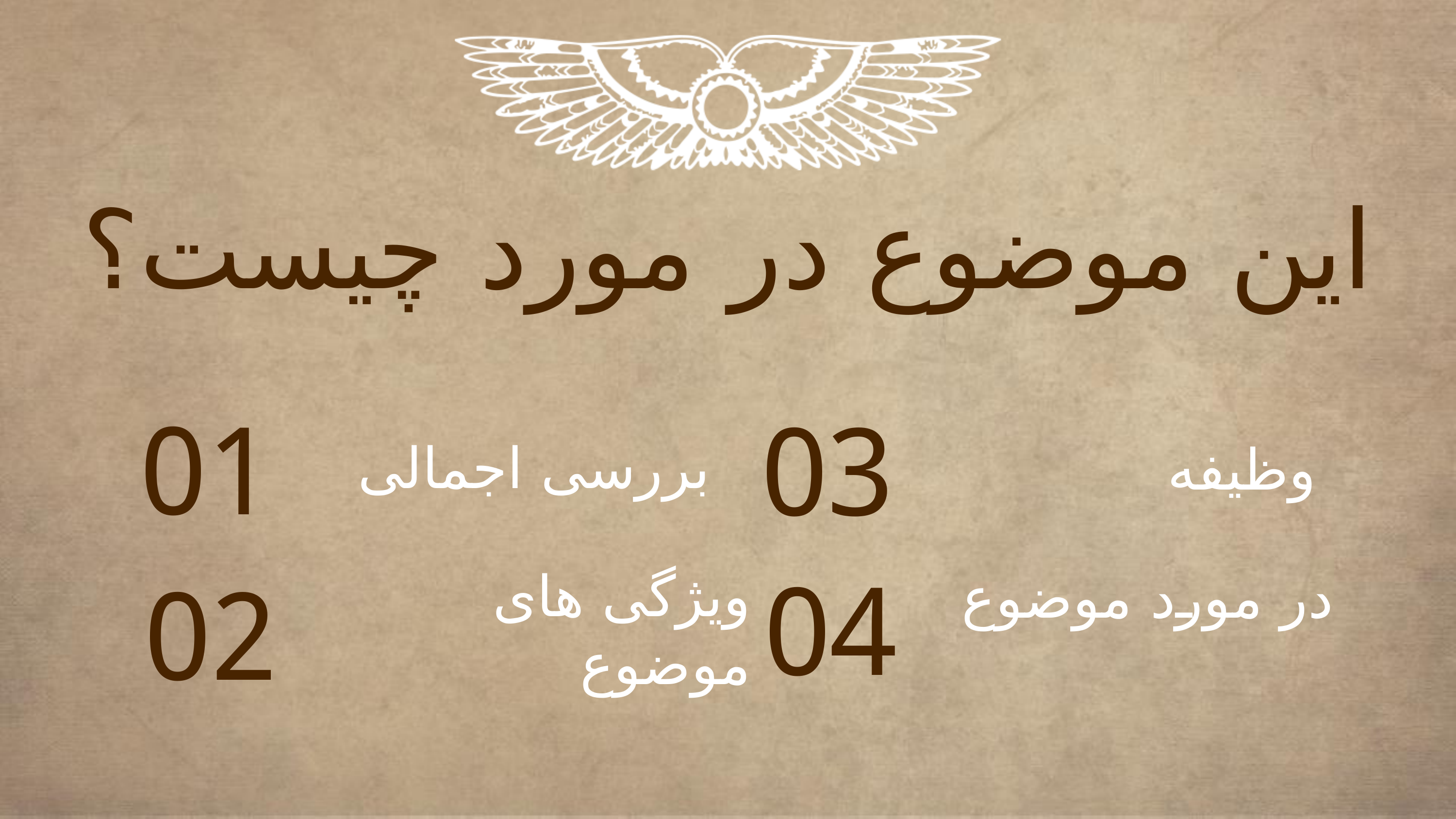

این موضوع در مورد چیست؟
01
03
بررسی اجمالی
وظیفه
04
02
ویژگی های موضوع
در مورد موضوع